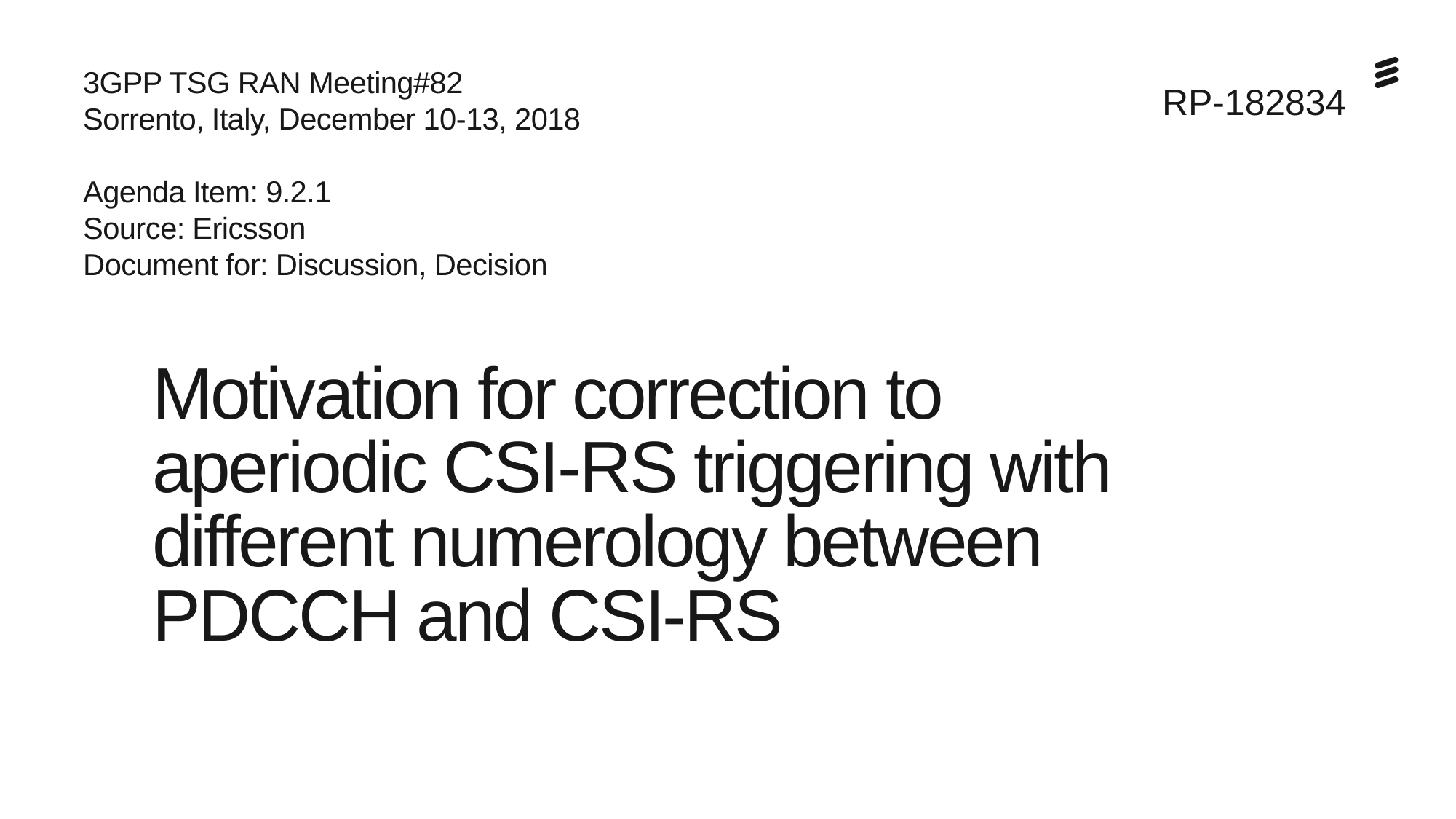

3GPP TSG RAN Meeting#82
Sorrento, Italy, December 10-13, 2018

Agenda Item: 9.2.1
Source: Ericsson
Document for: Discussion, Decision

RP-182834
# Motivation for correction to aperiodic CSI-RS triggering with different numerology between PDCCH and CSI-RS